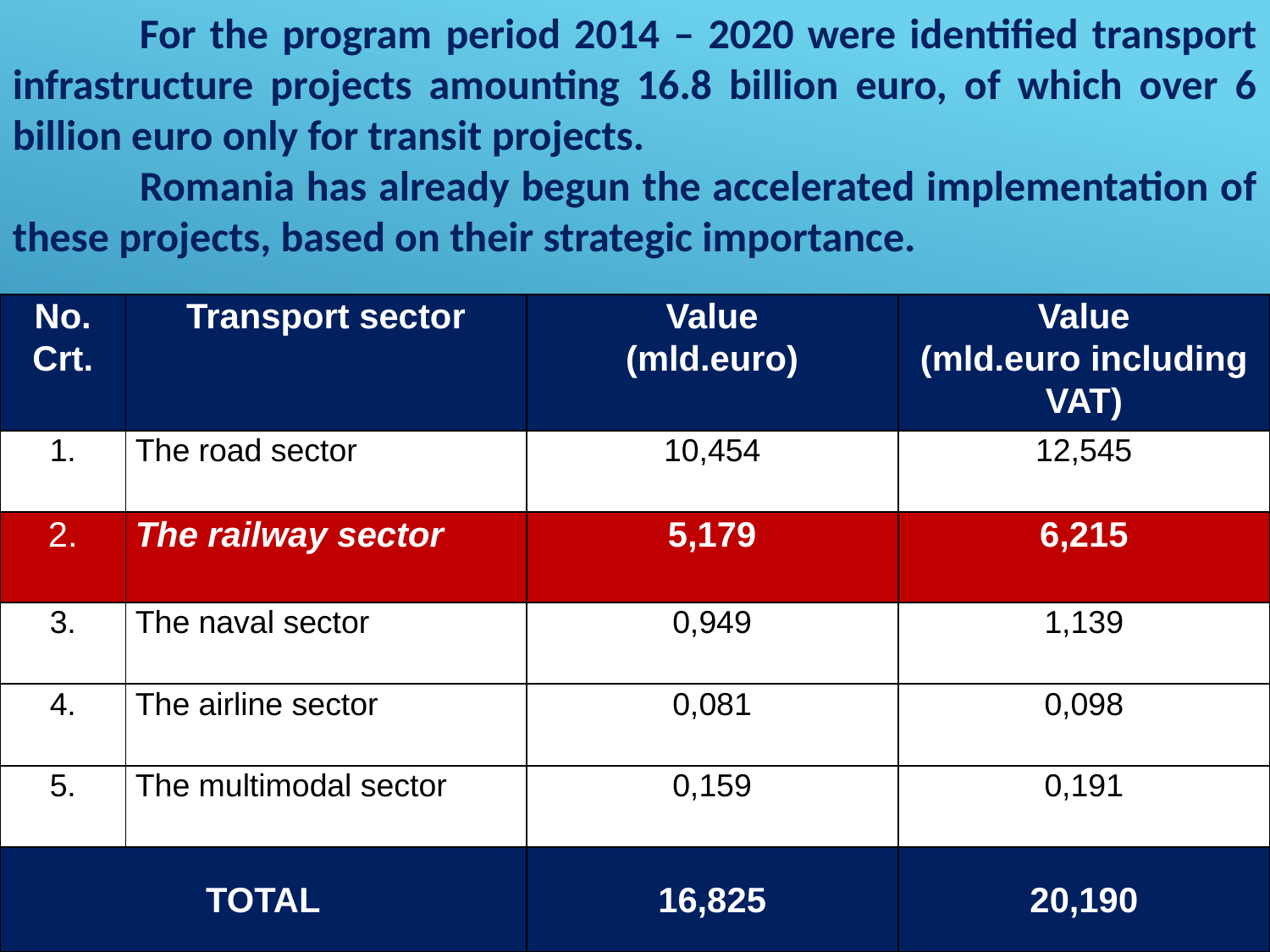

For the program period 2014 – 2020 were identified transport infrastructure projects amounting 16.8 billion euro, of which over 6 billion euro only for transit projects.
	Romania has already begun the accelerated implementation of these projects, based on their strategic importance.
| No. Crt. | Transport sector | Value (mld.euro) | Value (mld.euro including VAT) |
| --- | --- | --- | --- |
| 1. | The road sector | 10,454 | 12,545 |
| 2. | The railway sector | 5,179 | 6,215 |
| 3. | The naval sector | 0,949 | 1,139 |
| 4. | The airline sector | 0,081 | 0,098 |
| 5. | The multimodal sector | 0,159 | 0,191 |
| TOTAL |  | 16,825 | 20,190 |